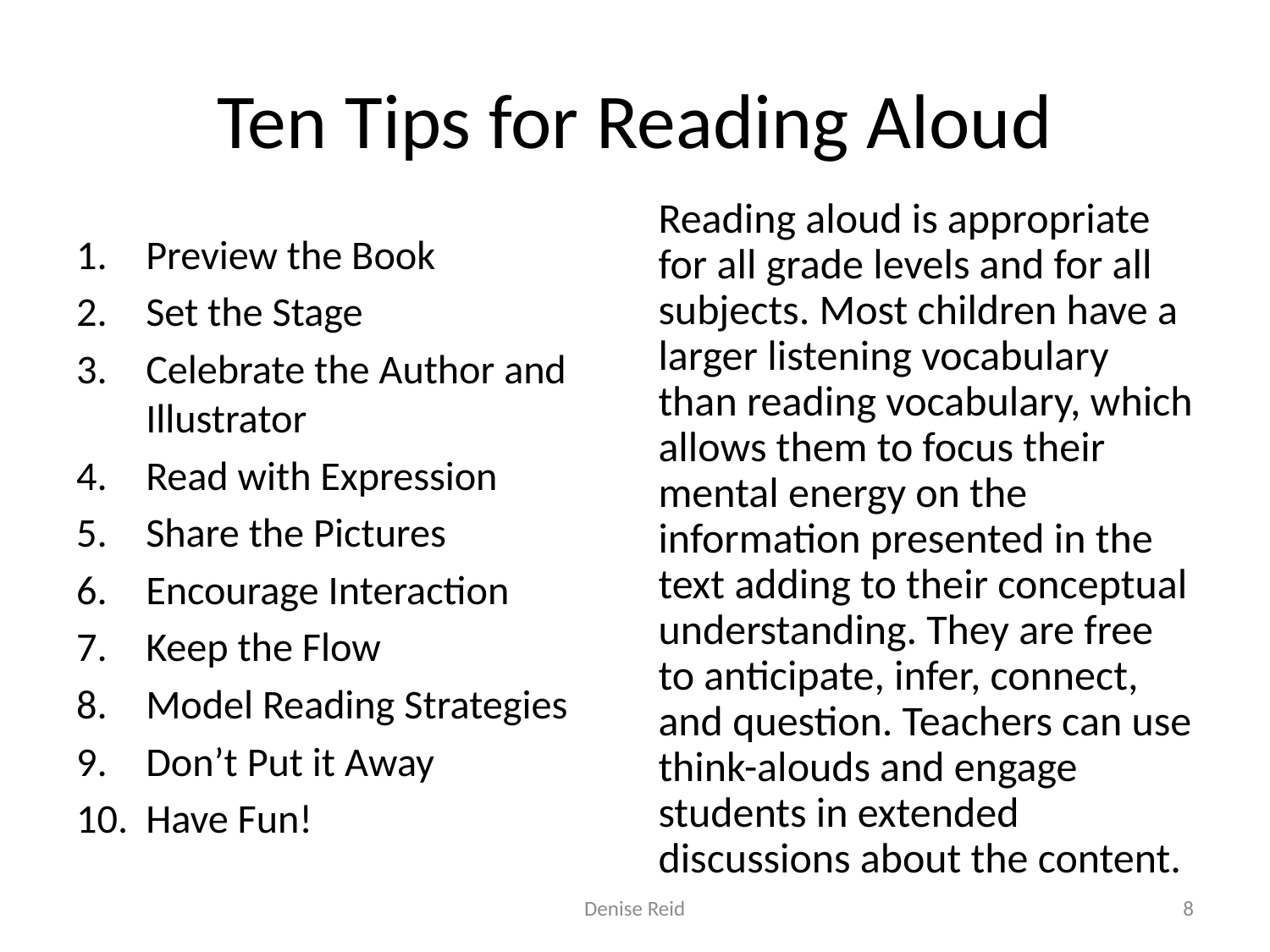

# Ten Tips for Reading Aloud
Reading aloud is appropriate for all grade levels and for all subjects. Most children have a larger listening vocabulary than reading vocabulary, which allows them to focus their mental energy on the information presented in the text adding to their conceptual understanding. They are free to anticipate, infer, connect, and question. Teachers can use think-alouds and engage students in extended discussions about the content.
Preview the Book
Set the Stage
Celebrate the Author and Illustrator
Read with Expression
Share the Pictures
Encourage Interaction
Keep the Flow
Model Reading Strategies
Don’t Put it Away
Have Fun!

Denise Reid
8